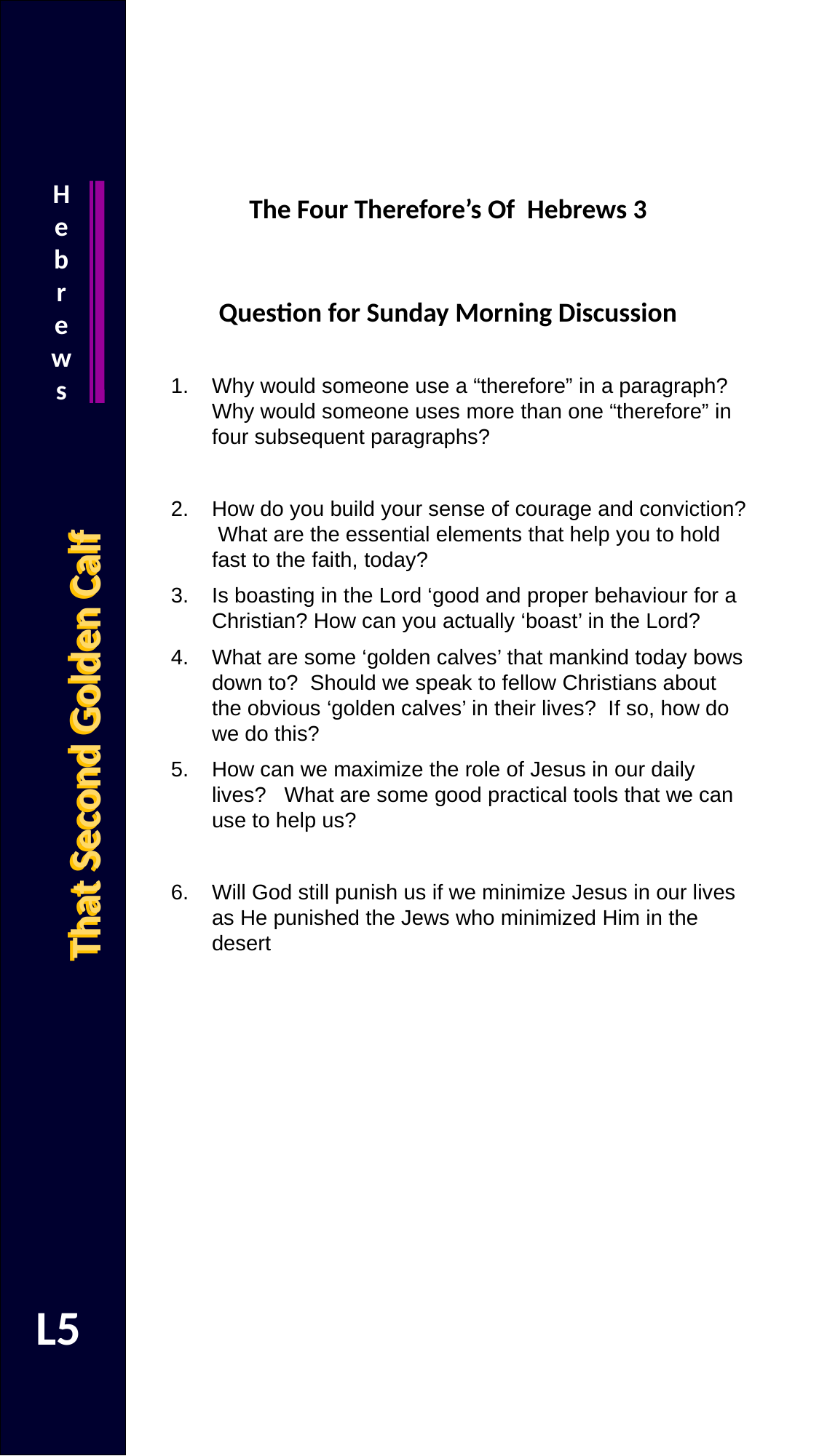

Hebrews

The Four Therefore’s Of  Hebrews 3
Question for Sunday Morning Discussion
Why would someone use a “therefore” in a paragraph?    Why would someone uses more than one “therefore” in four subsequent paragraphs?

How do you build your sense of courage and conviction?  What are the essential elements that help you to hold fast to the faith, today?
Is boasting in the Lord ‘good and proper behaviour for a Christian? How can you actually ‘boast’ in the Lord?
What are some ‘golden calves’ that mankind today bows down to?  Should we speak to fellow Christians about the obvious ‘golden calves’ in their lives?  If so, how do we do this?
How can we maximize the role of Jesus in our daily lives?   What are some good practical tools that we can use to help us?

Will God still punish us if we minimize Jesus in our lives as He punished the Jews who minimized Him in the desert

That Second Golden Calf
That Second Golden Calf
L5